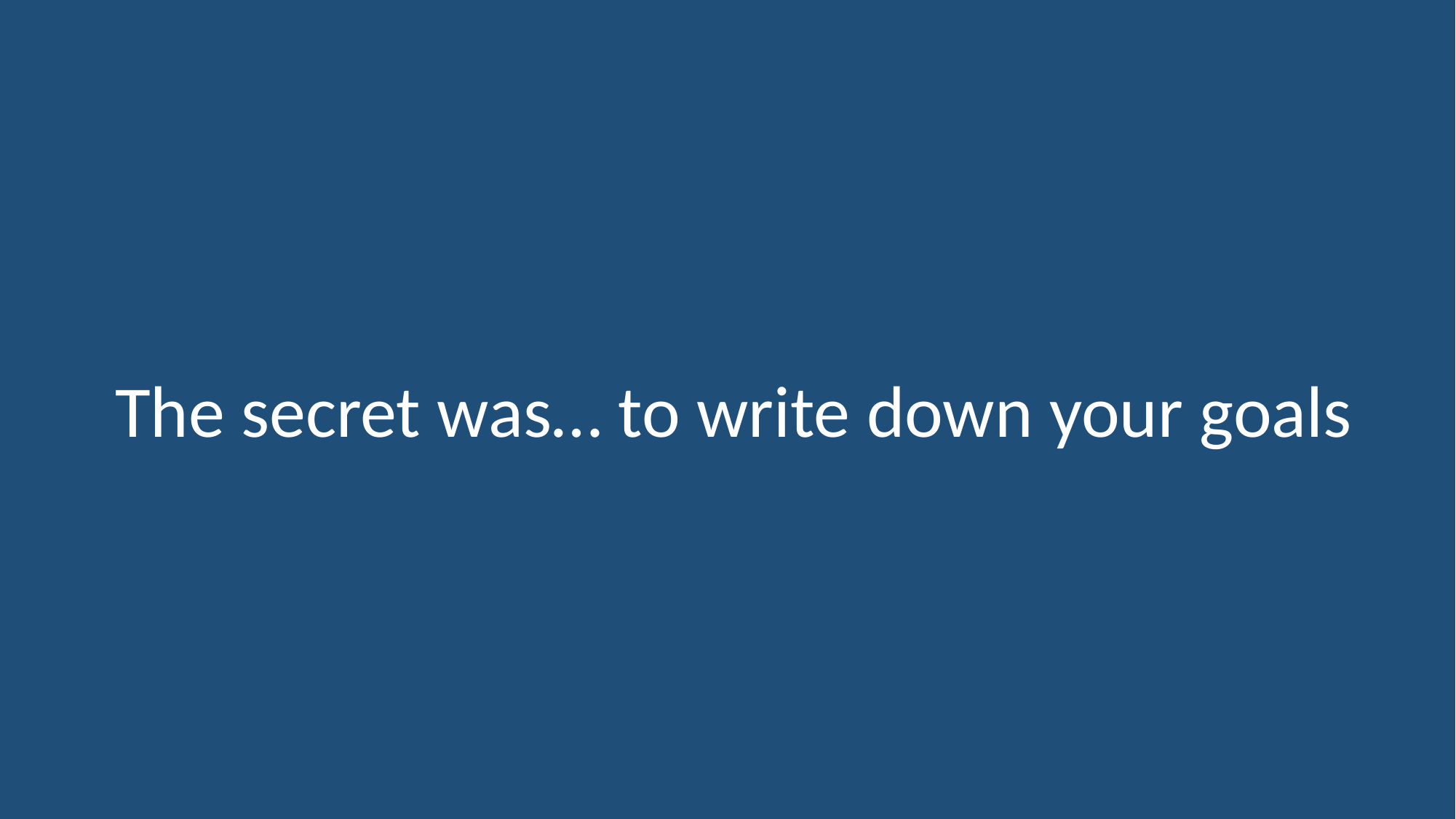

The secret was… to write down your goals